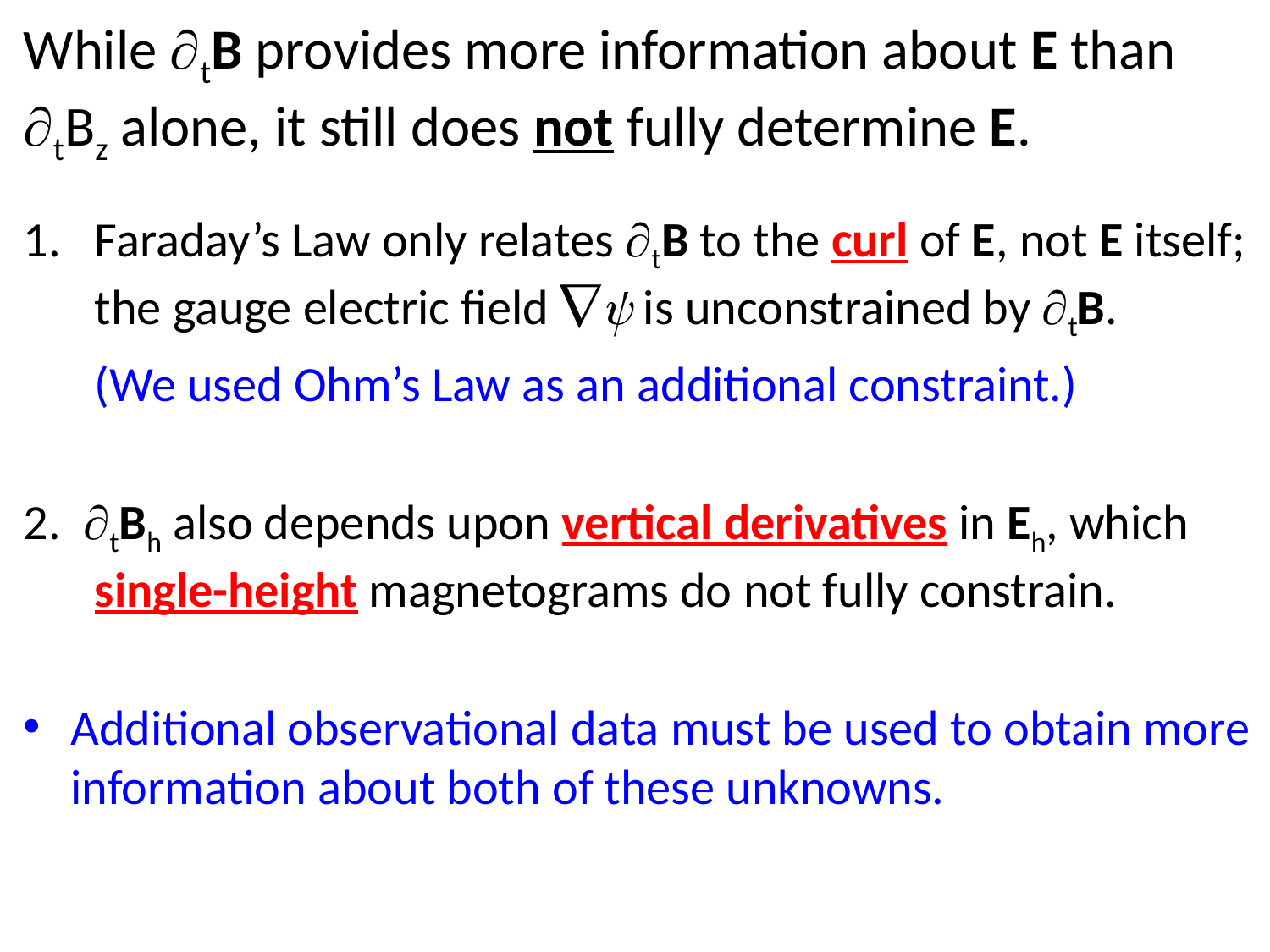

# While ∂tB provides more information about E than ∂tBz alone, it still does not fully determine E.
Faraday’s Law only relates ∂tB to the curl of E, not E itself; the gauge electric field ∇ψ is unconstrained by ∂tB.
	(We used Ohm’s Law as an additional constraint.)

2.  ∂tBh also depends upon vertical derivatives in Eh, which single-height magnetograms do not fully constrain.

Additional observational data must be used to obtain more information about both of these unknowns.